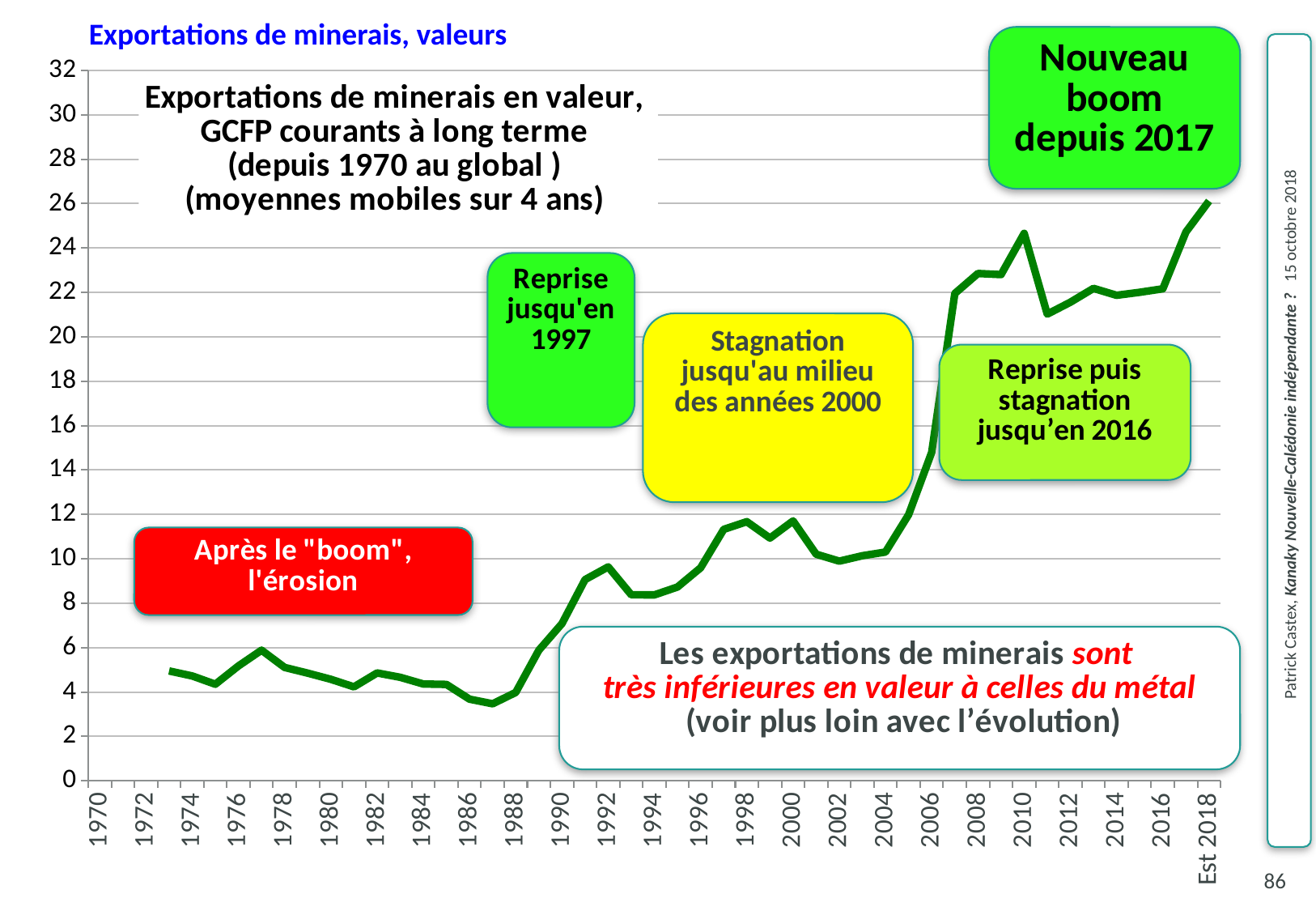

Exportations de minerais, valeurs

### Chart: Exportations de minerais en valeur,
GCFP courants à long terme
(depuis 1970 au global )
(moyennes mobiles sur 4 ans)

| Category | Total |
|---|---|
| 1970 | 6.638 |
| 1971 | 6.313999999999998 |
| 1972 | 3.263 |
| 1973 | 3.578 |
| 1974 | 5.729 |
| 1975 | 4.827999999999998 |
| 1976 | 6.553999999999998 |
| 1977 | 6.427 |
| 1978 | 2.607 |
| 1979 | 3.814999999999999 |
| 1980 | 5.435 |
| 1981 | 5.072 |
| 1982 | 5.109999999999999 |
| 1983 | 3.027 |
| 1984 | 4.232 |
| 1985 | 4.996 |
| 1986 | 2.455999999999999 |
| 1987 | 2.187 |
| 1988 | 6.28 |
| 1989 | 12.594 |
| 1990 | 7.271 |
| 1991 | 10.106 |
| 1992 | 8.577 |
| 1993 | 7.561 |
| 1994 | 7.253 |
| 1995 | 11.532 |
| 1996 | 12.032 |
| 1997 | 14.486 |
| 1998 | 8.638 |
| 1999 | 8.583 |
| 2000 | 15.117188732 |
| 2001 | 8.490810657000003 |
| 2002 | 7.39354846 |
| 2003 | 9.54581688755348 |
| 2004 | 15.7926862845376 |
| 2005 | 15.21037789138765 |
| 2006 | 18.64040712125821 |
| 2007 | 38.17381663833002 |
| 2008 | 19.38817318717738 |
| 2009 | 15.01085203603377 |
| 2010 | 26.08365947245417 |
| 2011 | 23.6134530375172 |
| 2012 | 21.52881938894026 |
| 2013 | 17.50439918350661 |
| 2014 | 24.83906805816974 |
| 2015 | 24.16272597097713 |
| 2016 | 22.15382036057126 |
| 2017 | 27.72560157546369 |
| Est 2018 | 30.43655828929417 |